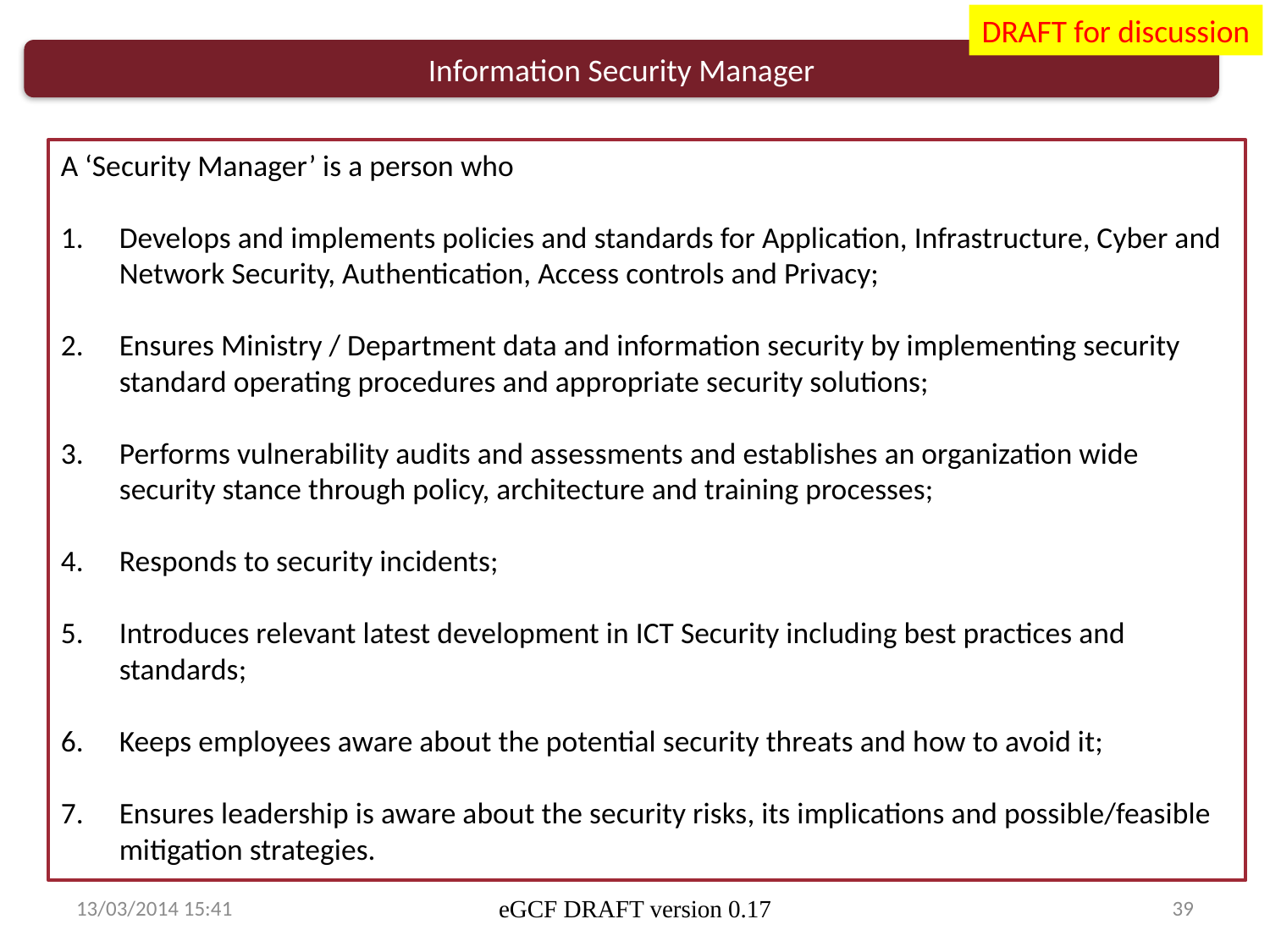

DRAFT for discussion
Information Security Manager
A ‘Security Manager’ is a person who

Develops and implements policies and standards for Application, Infrastructure, Cyber and Network Security, Authentication, Access controls and Privacy;

Ensures Ministry / Department data and information security by implementing security standard operating procedures and appropriate security solutions;

Performs vulnerability audits and assessments and establishes an organization wide security stance through policy, architecture and training processes;

Responds to security incidents;

Introduces relevant latest development in ICT Security including best practices and standards;

Keeps employees aware about the potential security threats and how to avoid it;

Ensures leadership is aware about the security risks, its implications and possible/feasible mitigation strategies.

13/03/2014 15:41
eGCF DRAFT version 0.17
39